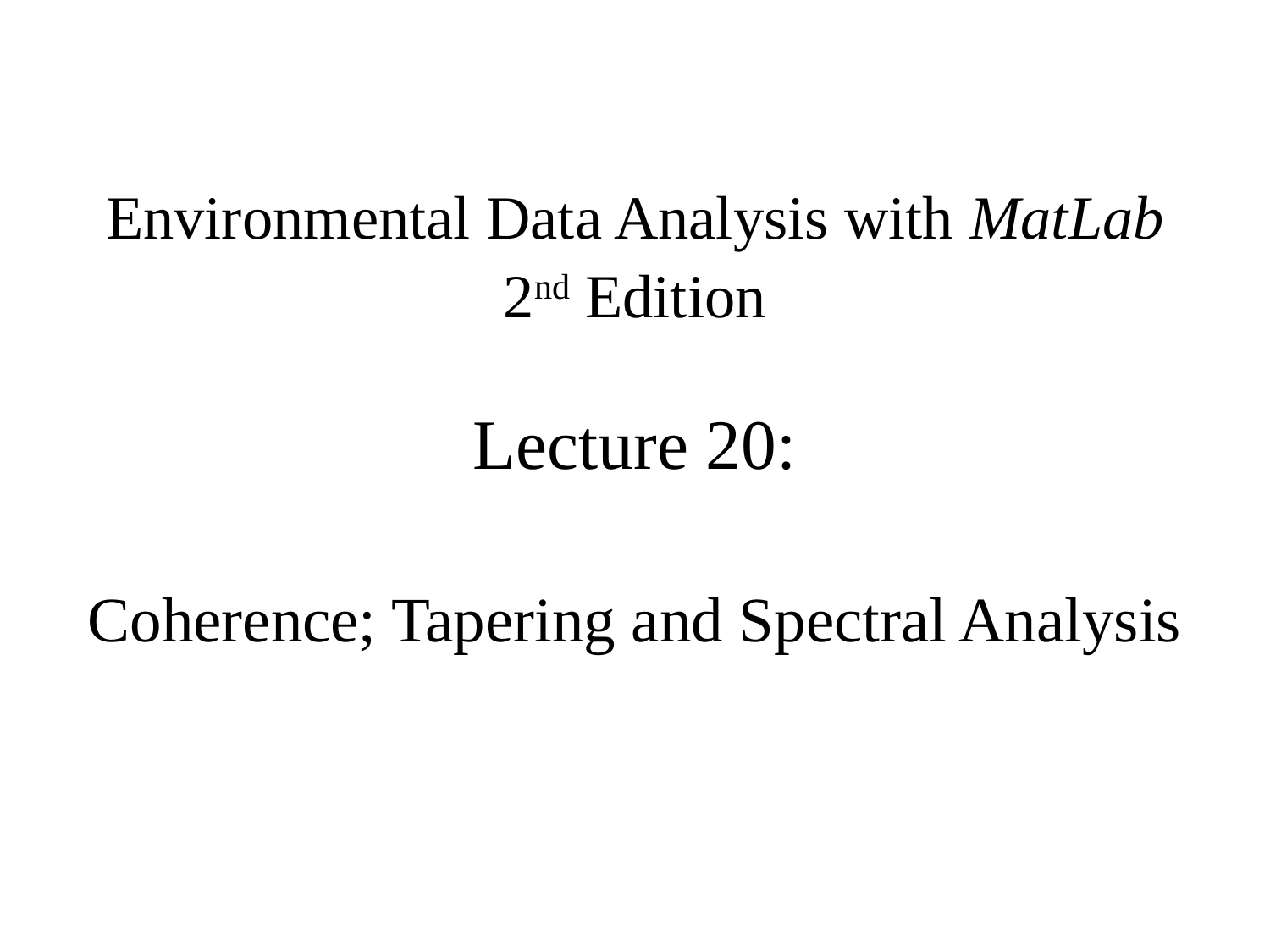

Environmental Data Analysis with MatLab
2nd Edition
Lecture 20:

Coherence; Tapering and Spectral Analysis